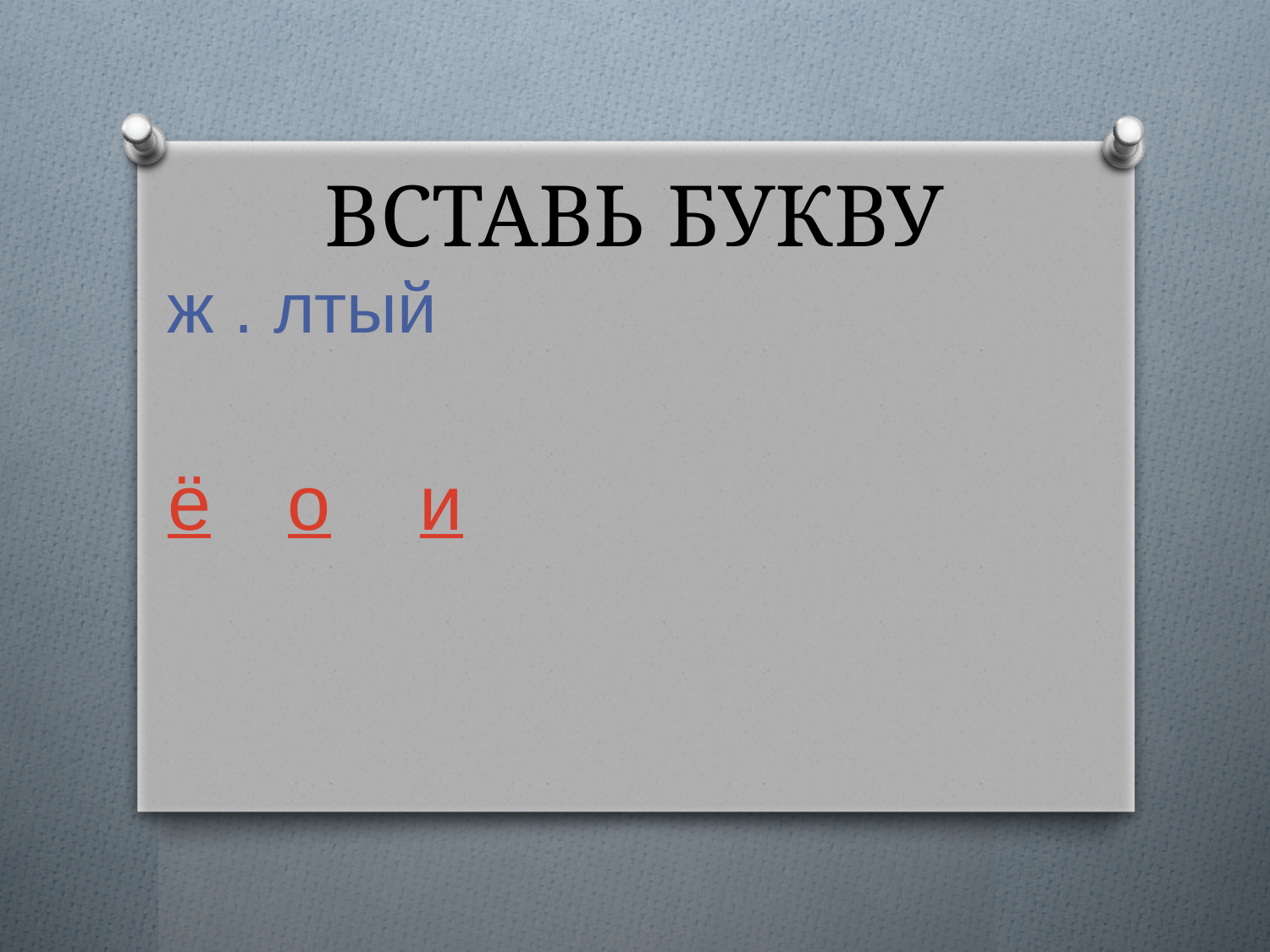

# ВСТАВЬ БУКВУ
ж . лтый
ё
о
и